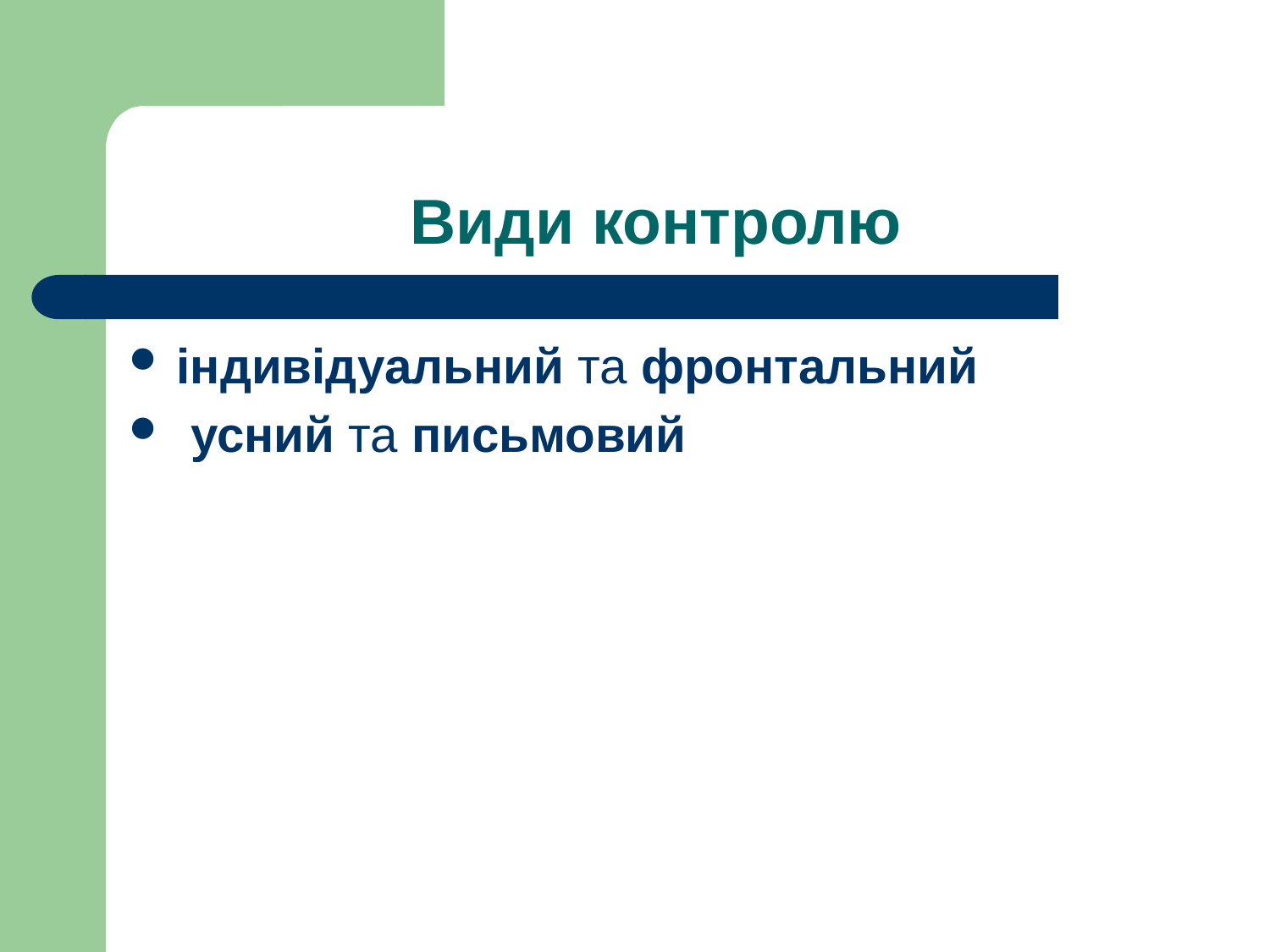

# Види контролю
індивідуальний та фронтальний
 усний та письмовий